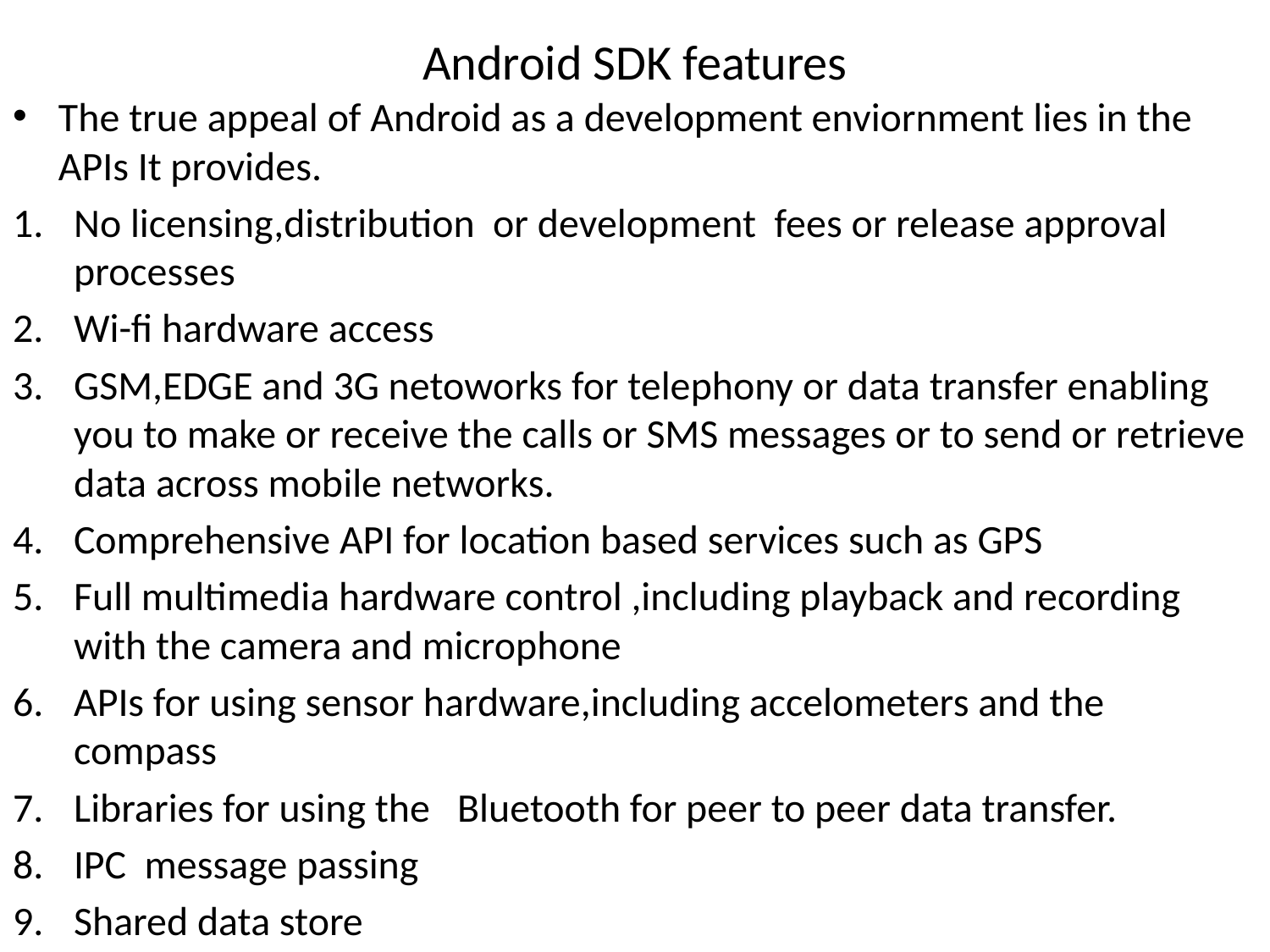

# Android SDK features
The true appeal of Android as a development enviornment lies in the APIs It provides.
No licensing,distribution  or development  fees or release approval processes
Wi-fi hardware access
GSM,EDGE and 3G netoworks for telephony or data transfer enabling  you to make or receive the calls or SMS messages or to send or retrieve data across mobile networks.
Comprehensive API for location based services such as GPS
Full multimedia hardware control ,including playback and recording with the camera and microphone
APIs for using sensor hardware,including accelometers and the compass
Libraries for using the   Bluetooth for peer to peer data transfer.
IPC  message passing
Shared data store